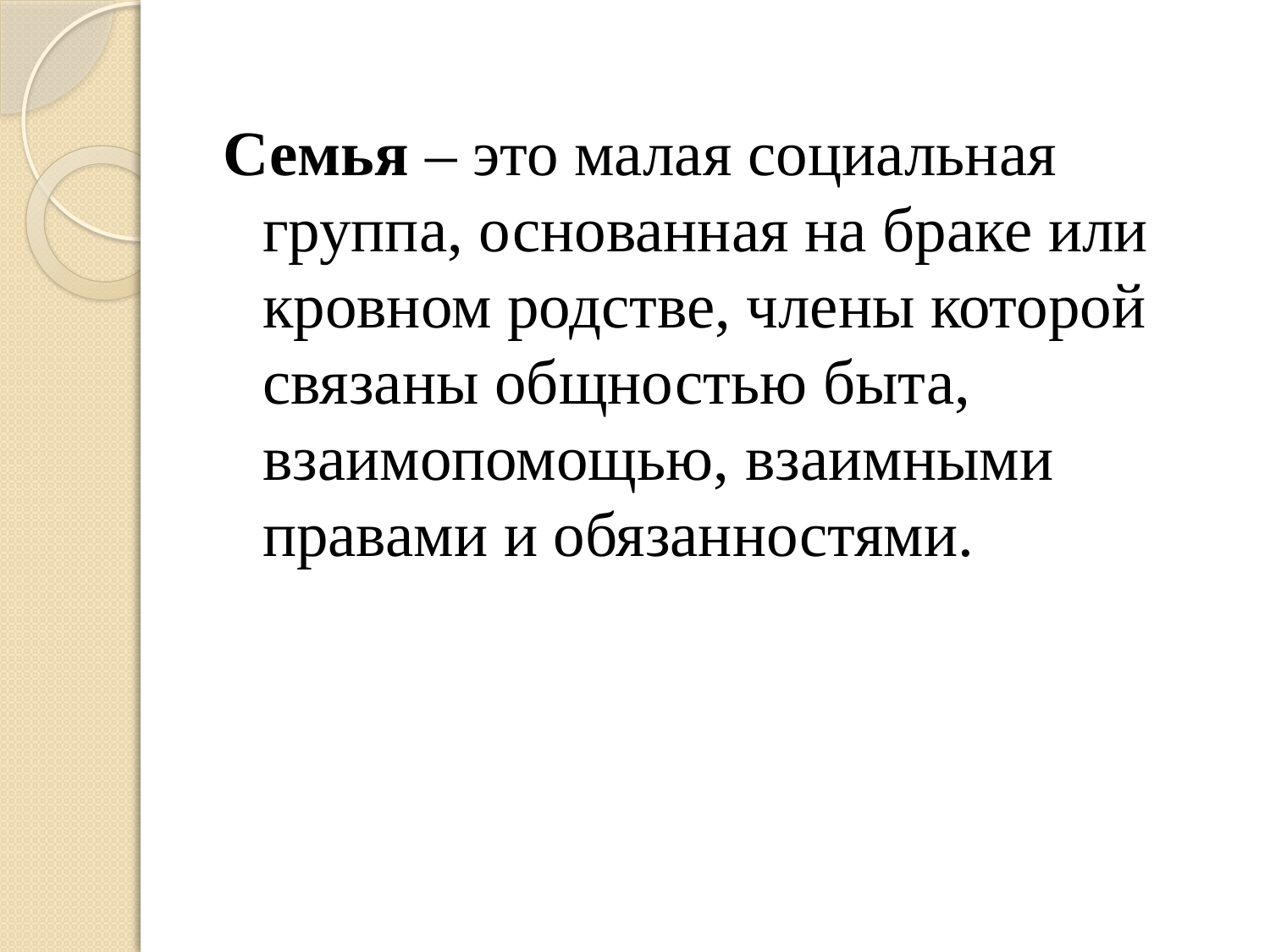

#
Семья – это малая социальная группа, основанная на браке или кровном родстве, члены которой связаны общностью быта, взаимопомощью, взаимными правами и обязанностями.